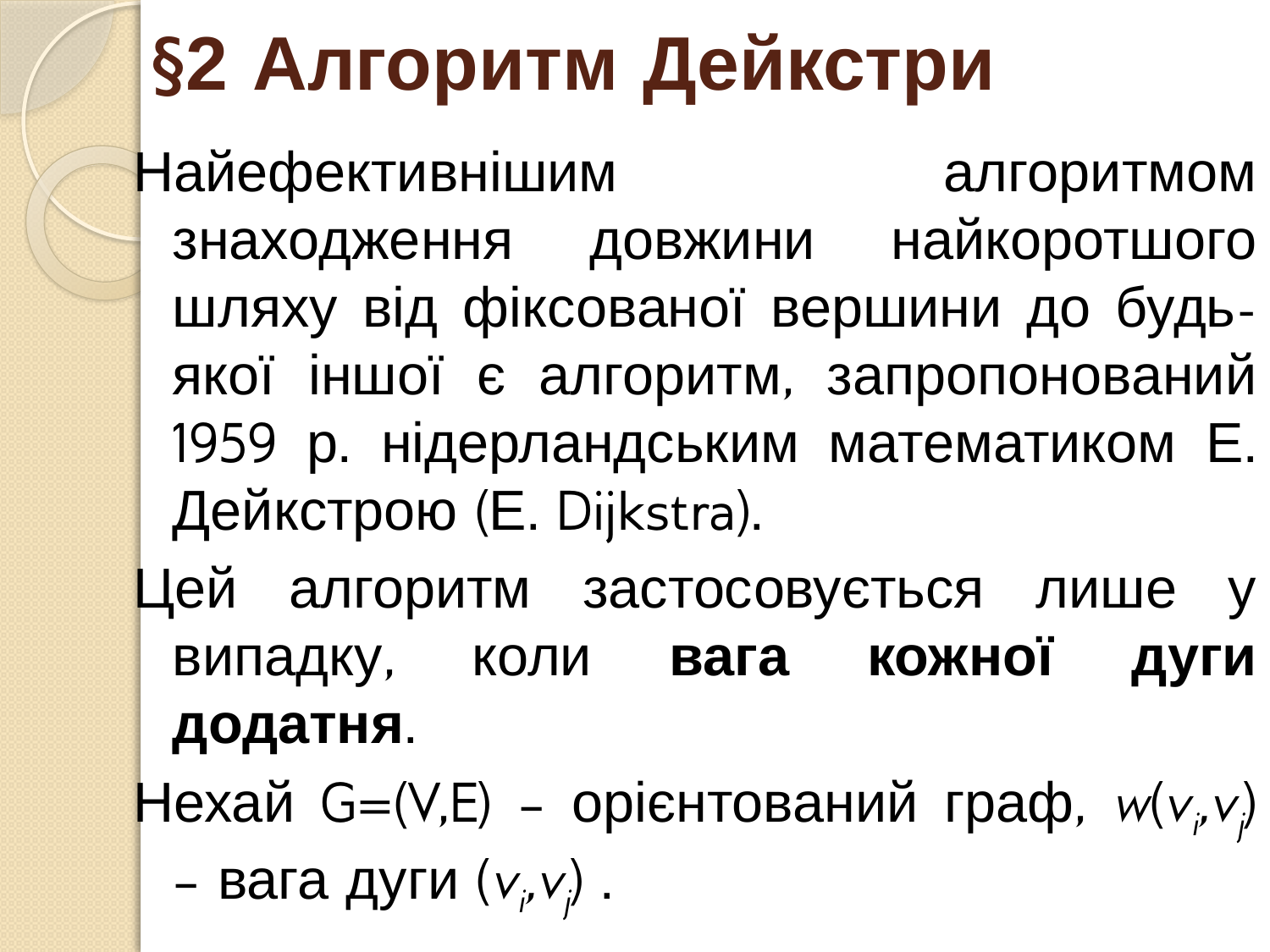

# §2 Алгоритм Дейкстри
Найефективнішим алгоритмом знаходження довжини найкоротшого шляху від фіксованої вершини до будь-якої іншої є алгоритм, запропонований 1959 р. нідерландським математиком Е. Дейкстрою (Е. Dijkstra).
Цей алгоритм застосовується лише у випадку, коли вага кожної дуги додатня.
Нехай G=(V,E) – орієнтований граф, w(vi,vj) – вага дуги (vi,vj) .